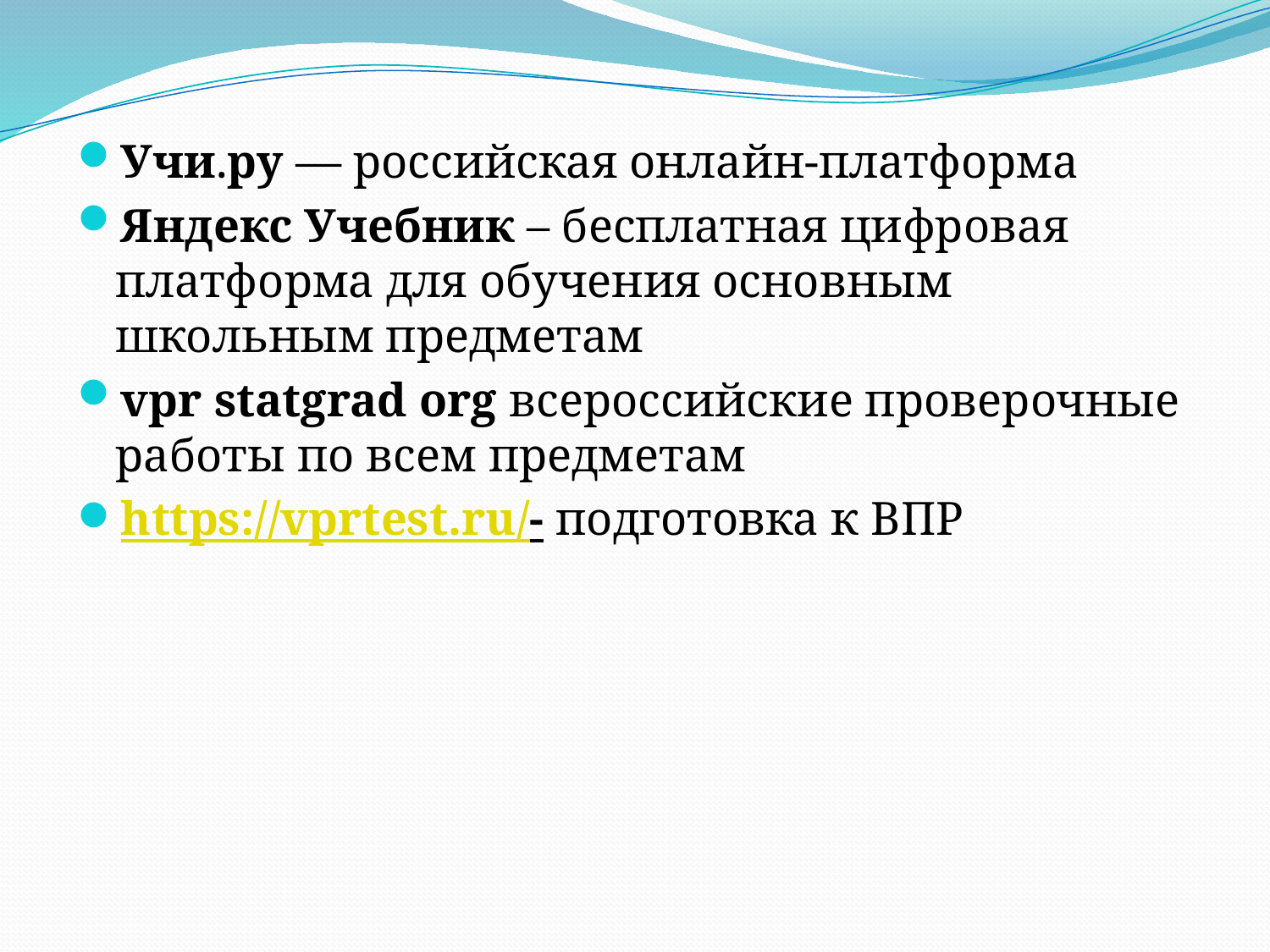

Учи.ру — российская онлайн-платформа
Яндекс Учебник – бесплатная цифровая платформа для обучения основным школьным предметам
vpr statgrad org всероссийские проверочные работы по всем предметам
https://vprtest.ru/- подготовка к ВПР